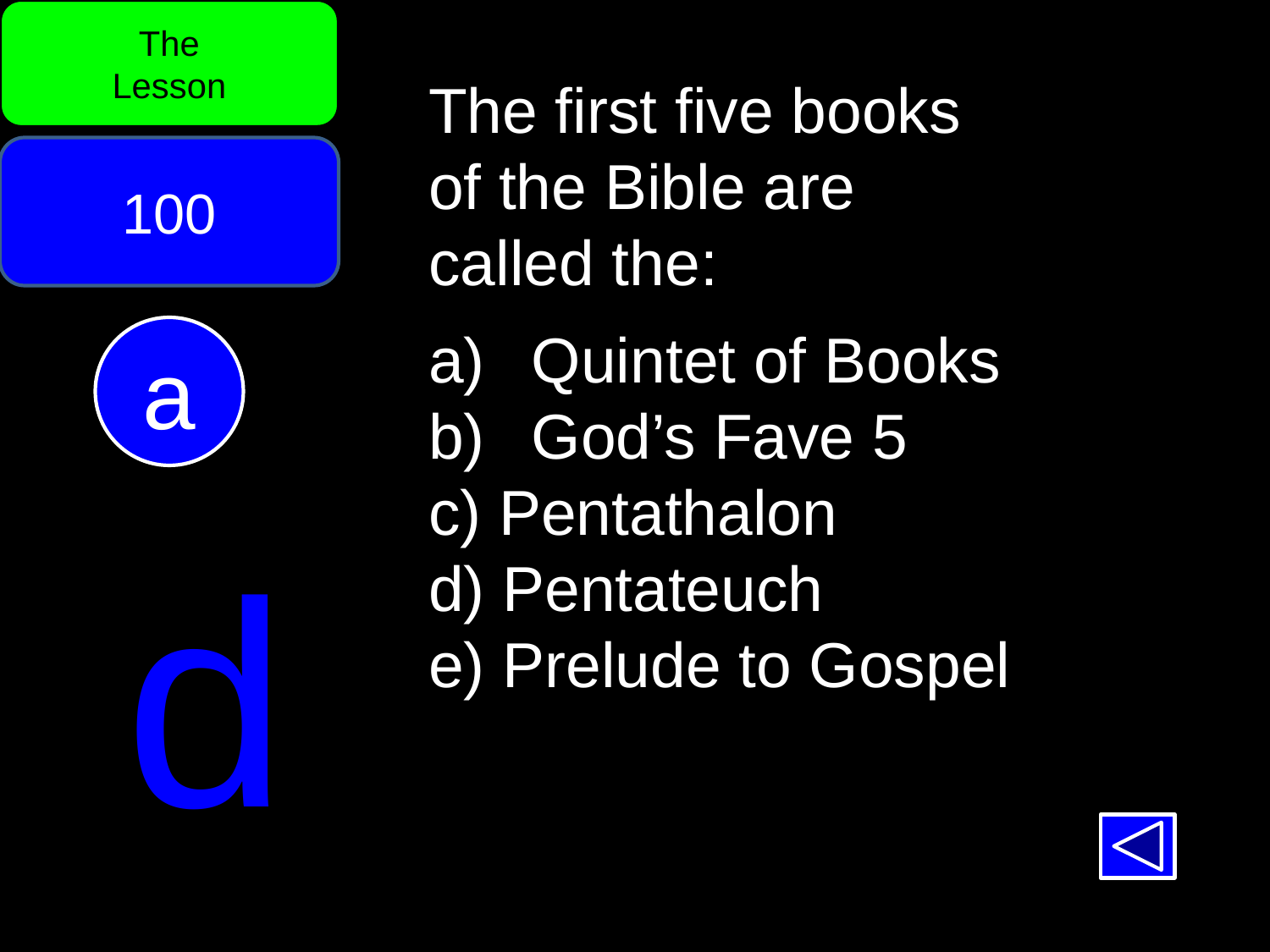

The
Lesson
The first five books
of the Bible are
called the:

Quintet of Books
God’s Fave 5
c) Pentathalon
d) Pentateuch
e) Prelude to Gospel
100
a
d